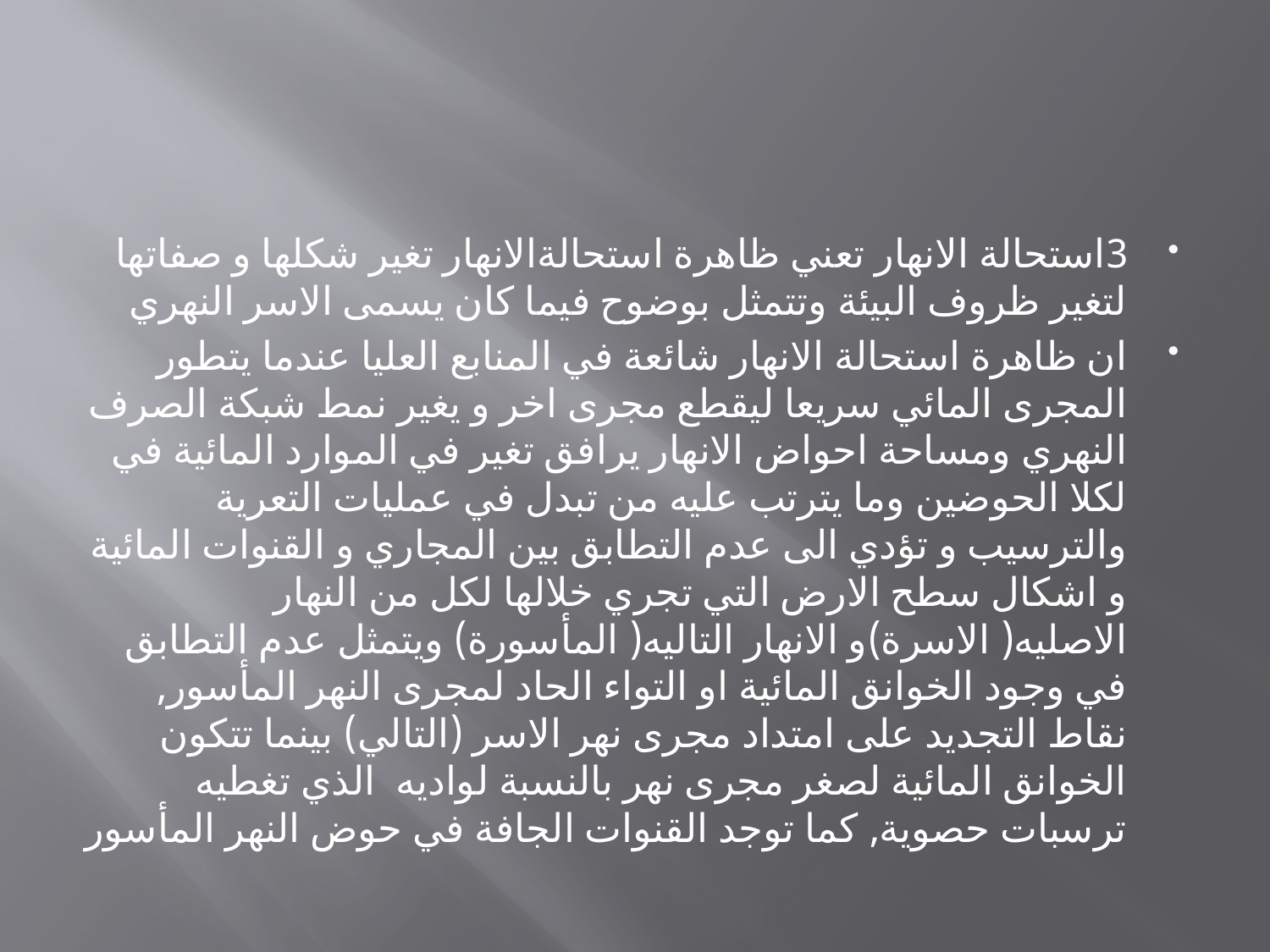

#
3	استحالة الانهار تعني ظاهرة استحالةالانهار تغير شكلها و صفاتها لتغير ظروف البيئة وتتمثل بوضوح فيما كان يسمى الاسر النهري
ان ظاهرة استحالة الانهار شائعة في المنابع العليا عندما يتطور المجرى المائي سريعا ليقطع مجرى اخر و يغير نمط شبكة الصرف النهري ومساحة احواض الانهار يرافق تغير في الموارد المائية في لكلا الحوضين وما يترتب عليه من تبدل في عمليات التعرية والترسيب و تؤدي الى عدم التطابق بين المجاري و القنوات المائية و اشكال سطح الارض التي تجري خلالها لكل من النهار الاصليه( الاسرة)و الانهار التاليه( المأسورة) ويتمثل عدم التطابق في وجود الخوانق المائية او التواء الحاد لمجرى النهر المأسور, نقاط التجديد على امتداد مجرى نهر الاسر (التالي) بينما تتكون الخوانق المائية لصغر مجرى نهر بالنسبة لواديه  الذي تغطيه ترسبات حصوية, كما توجد القنوات الجافة في حوض النهر المأسور